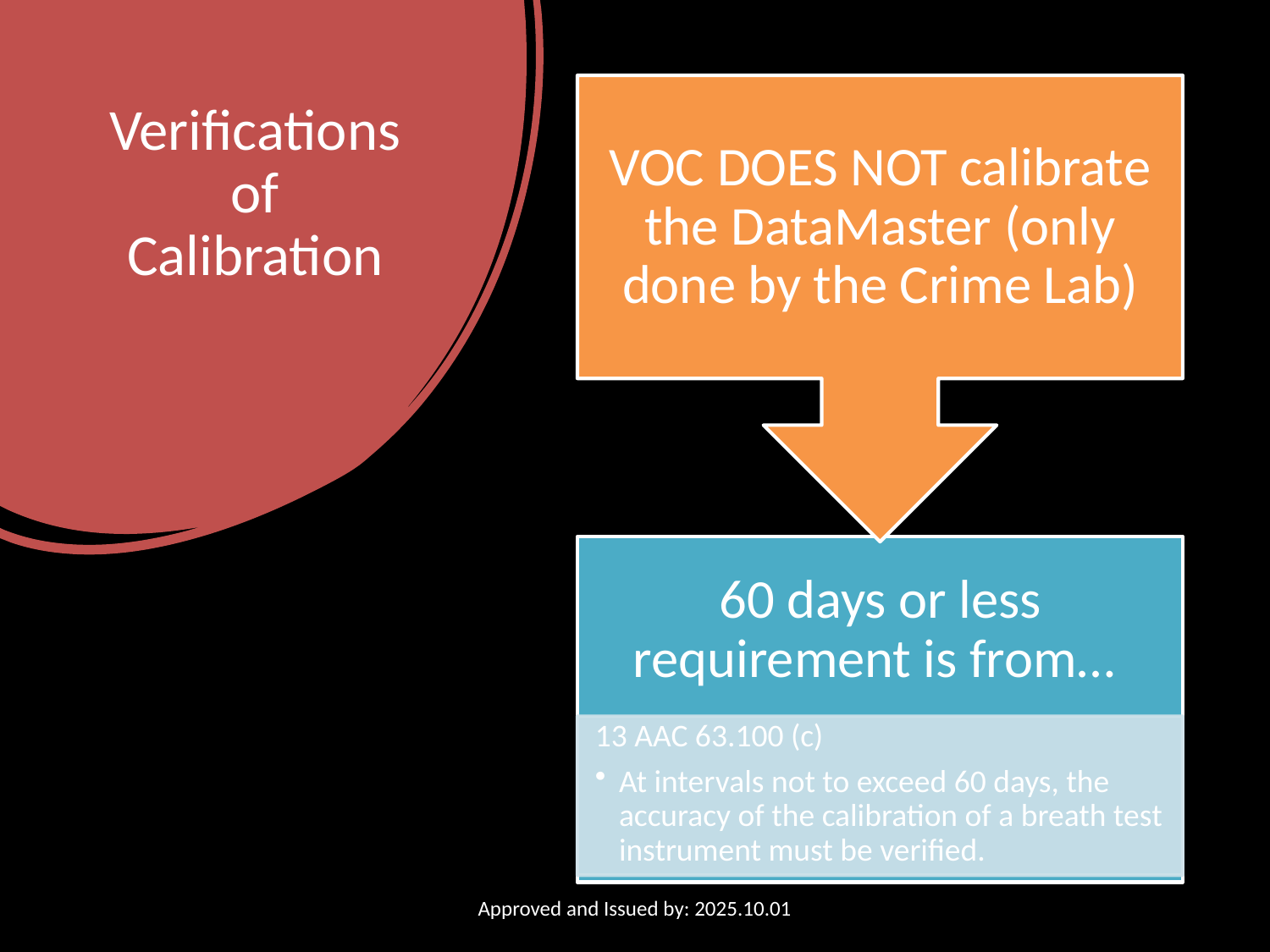

60 days or less requirement is from…
13 AAC 63.100 (c)
At intervals not to exceed 60 days, the accuracy of the calibration of a breath test instrument must be verified.
VOC DOES NOT calibrate the DataMaster (only done by the Crime Lab)
# Verifications of Calibration
Approved and Issued by: 2025.10.01